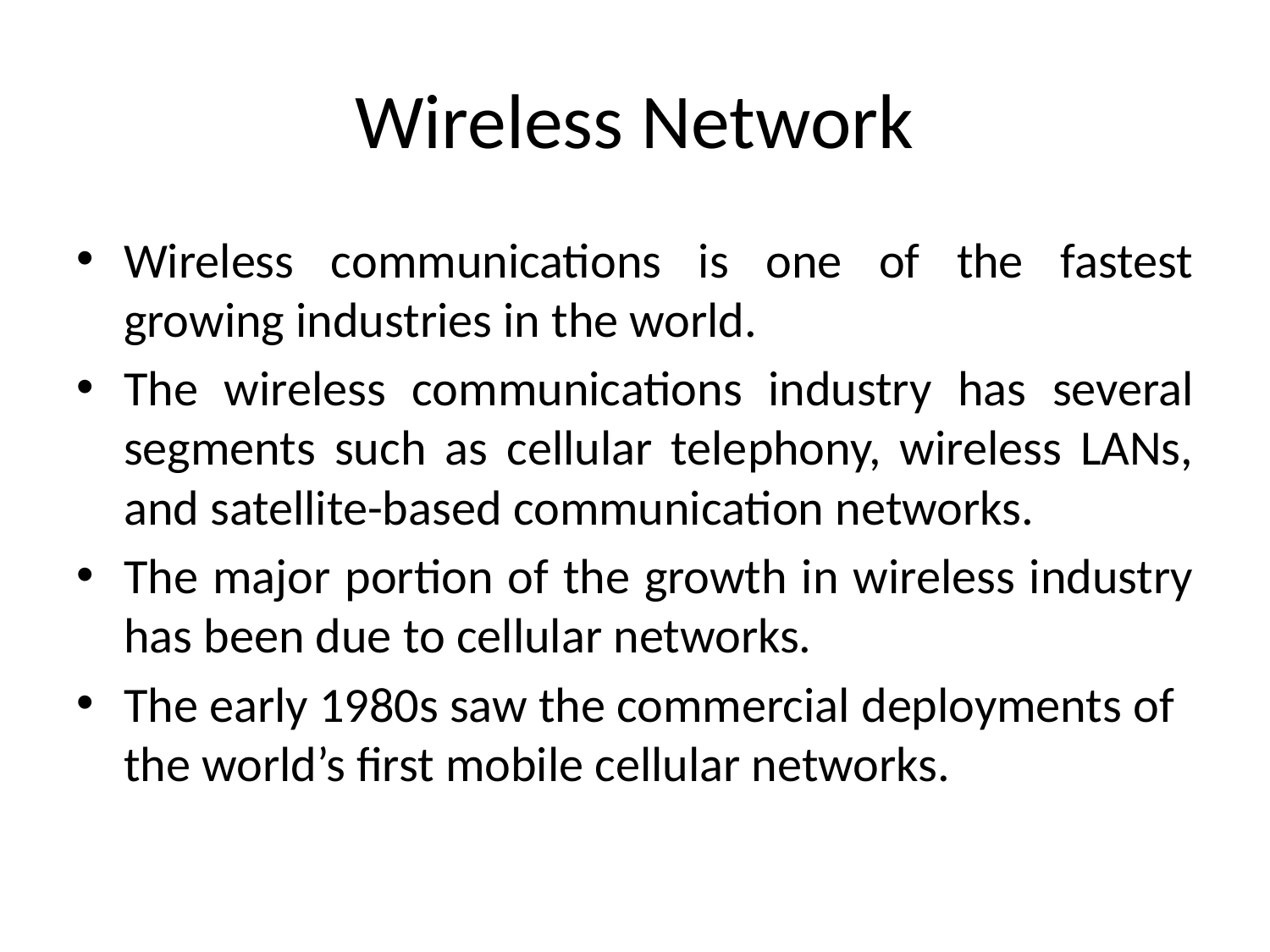

# Wireless Network
Wireless communications is one of the fastest growing industries in the world.
The wireless communications industry has several segments such as cellular telephony, wireless LANs, and satellite-based communication networks.
The major portion of the growth in wireless industry has been due to cellular networks.
The early 1980s saw the commercial deployments of the world’s first mobile cellular networks.